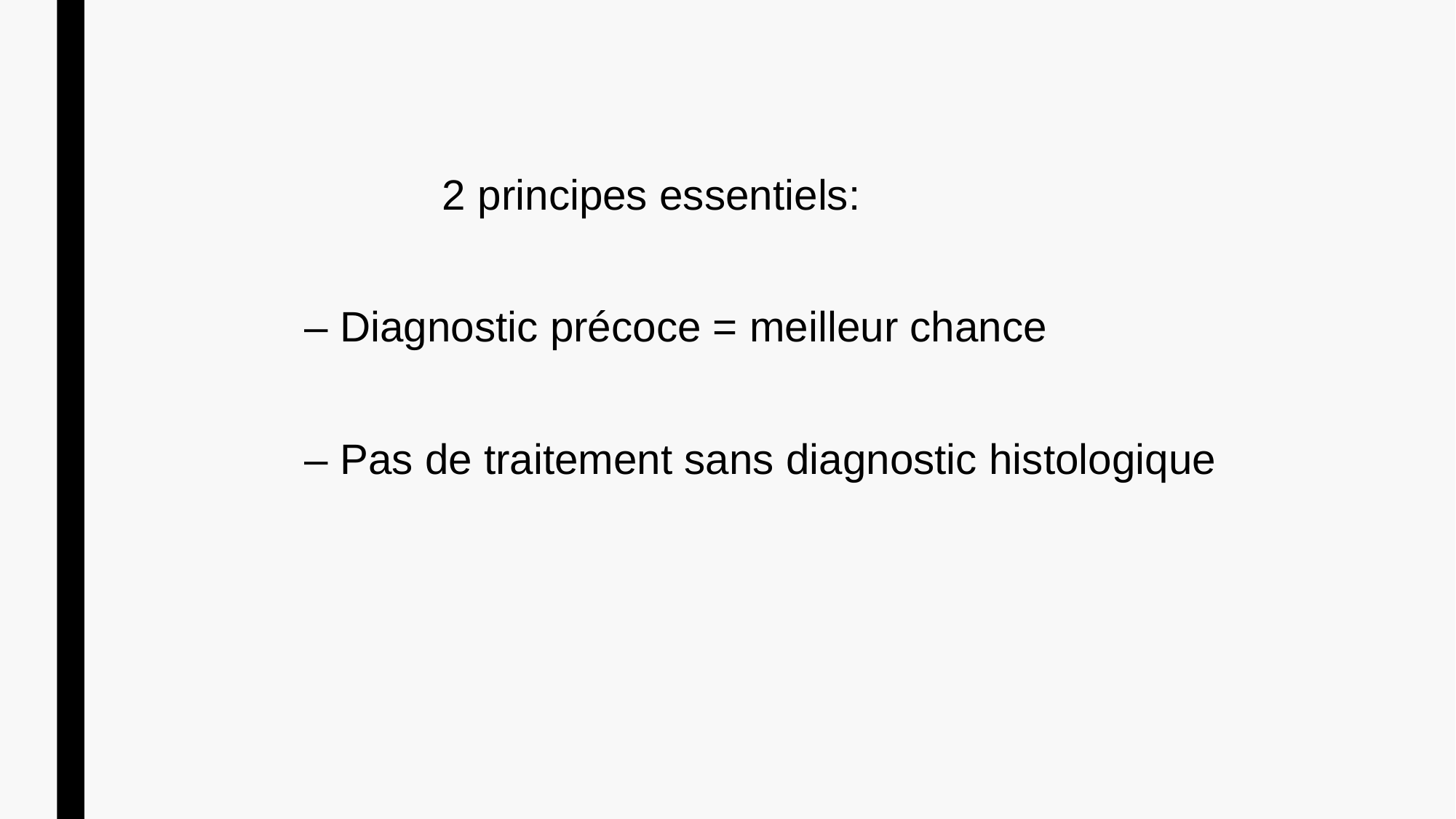

2 principes essentiels:

           – Diagnostic précoce = meilleur chance

           – Pas de traitement sans diagnostic histologique